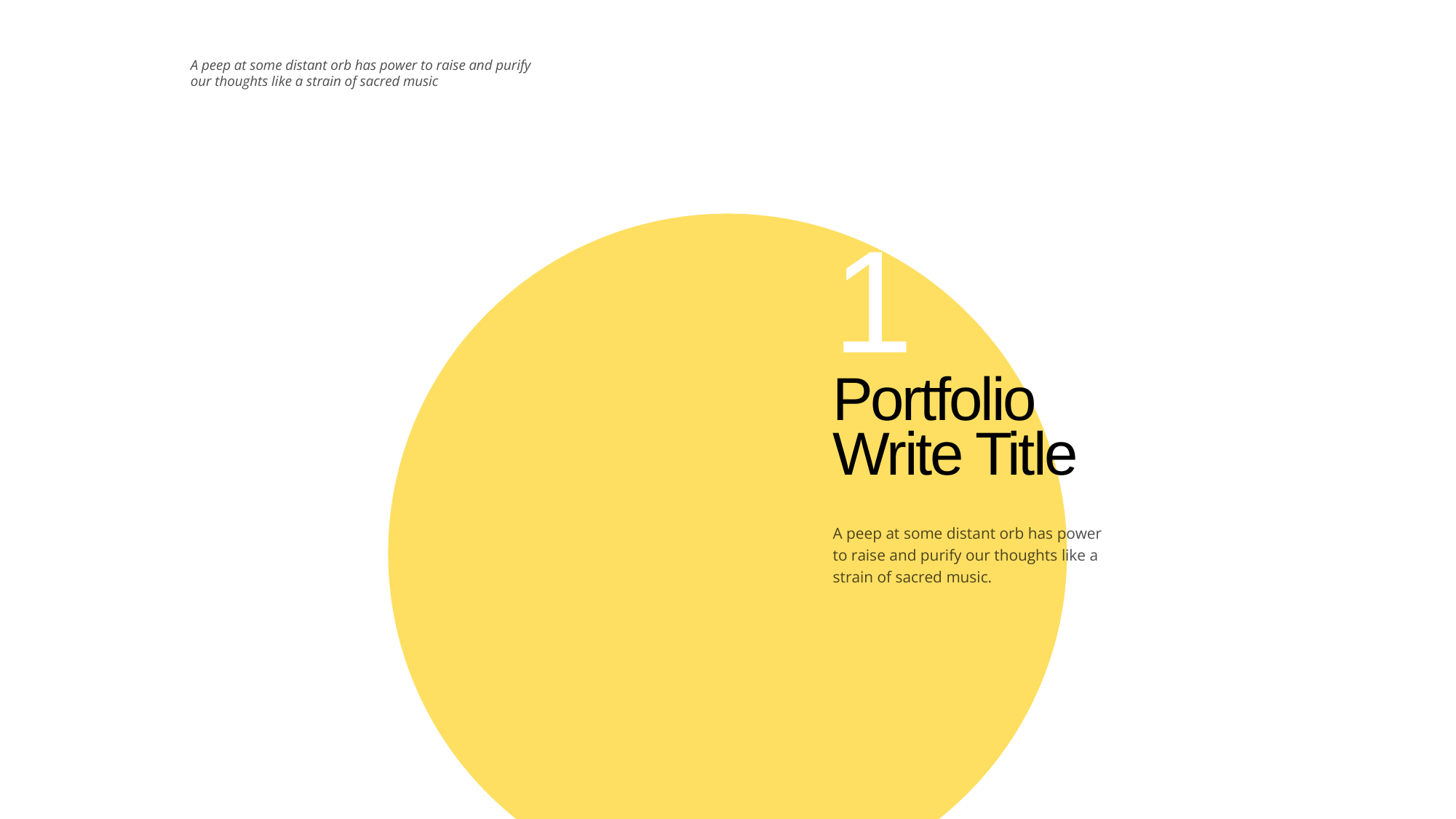

A peep at some distant orb has power to raise and purify our thoughts like a strain of sacred music

1
# Portfolio Write Title
A peep at some distant orb has power to raise and purify our thoughts like a strain of sacred music.